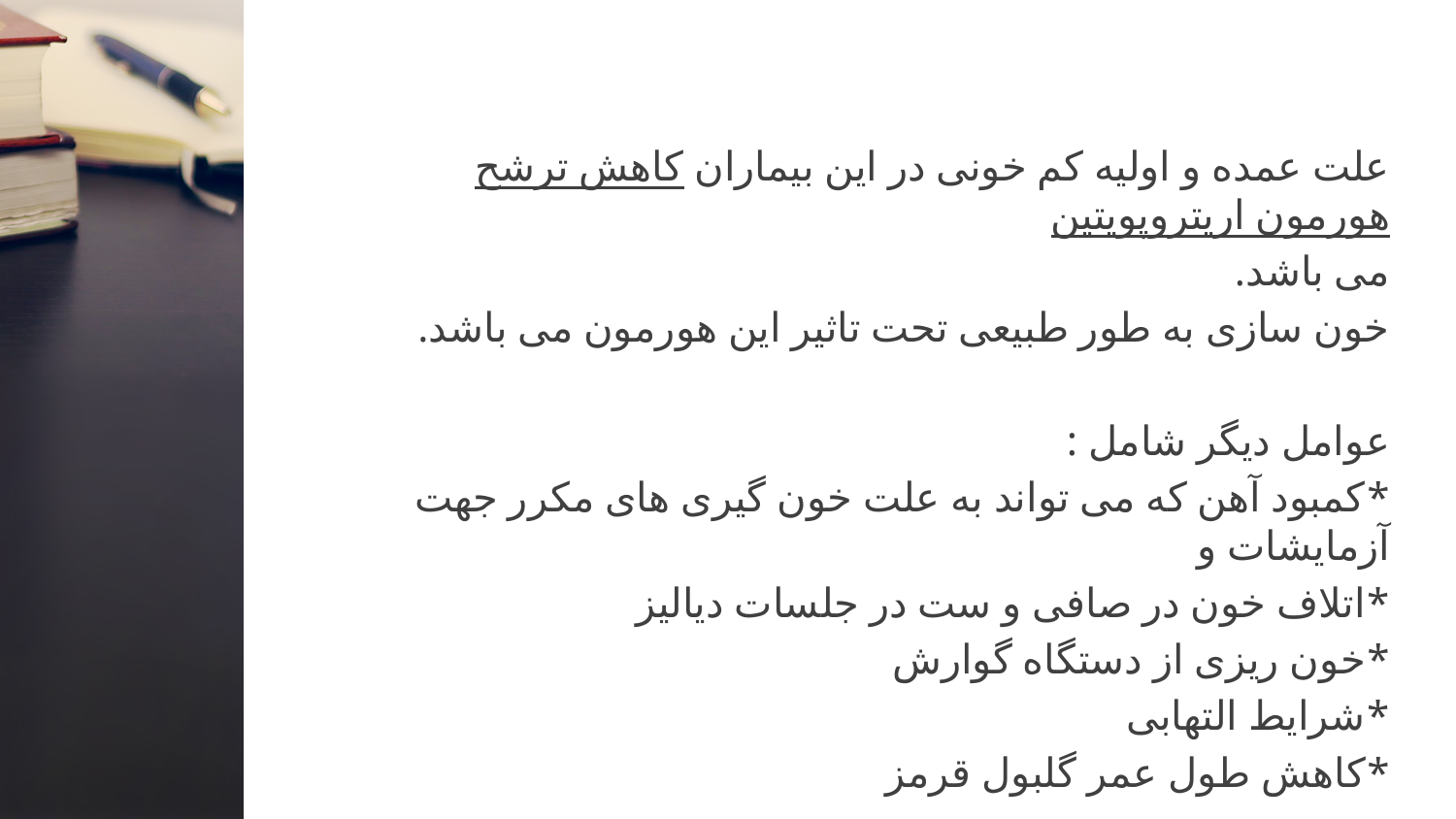

علت عمده و اولیه کم خونی در این بیماران کاهش ترشح هورمون اریتروپویتین
می باشد.
خون سازی به طور طبیعی تحت تاثیر این هورمون می باشد.

عوامل دیگر شامل :
*کمبود آهن که می تواند به علت خون گیری های مکرر جهت آزمایشات و
*اتلاف خون در صافی و ست در جلسات دیالیز
*خون ریزی از دستگاه گوارش
*شرایط التهابی
*کاهش طول عمر گلبول قرمز